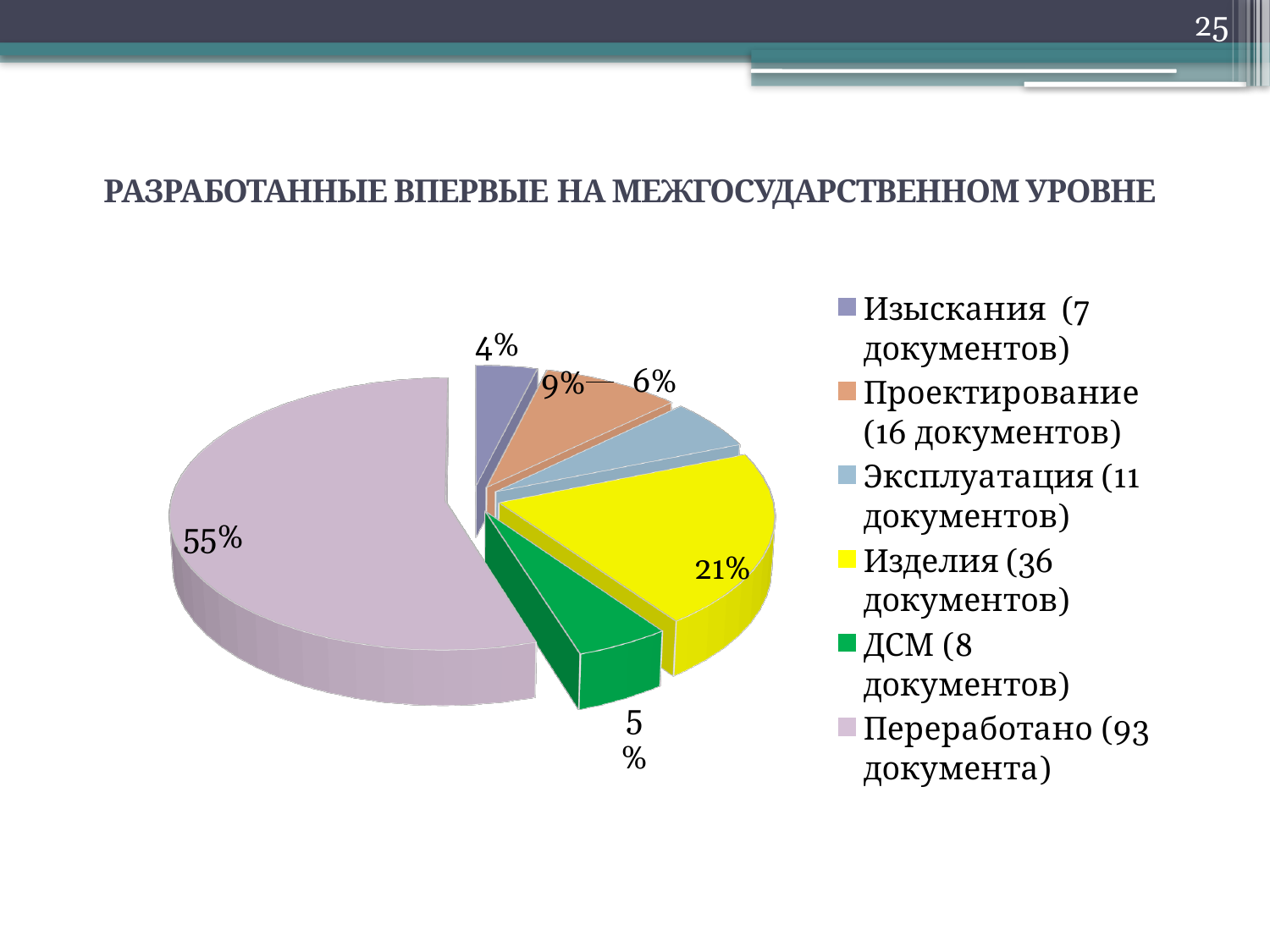

25
Разработанные впервые на межгосударственном уровне

[unsupported chart]